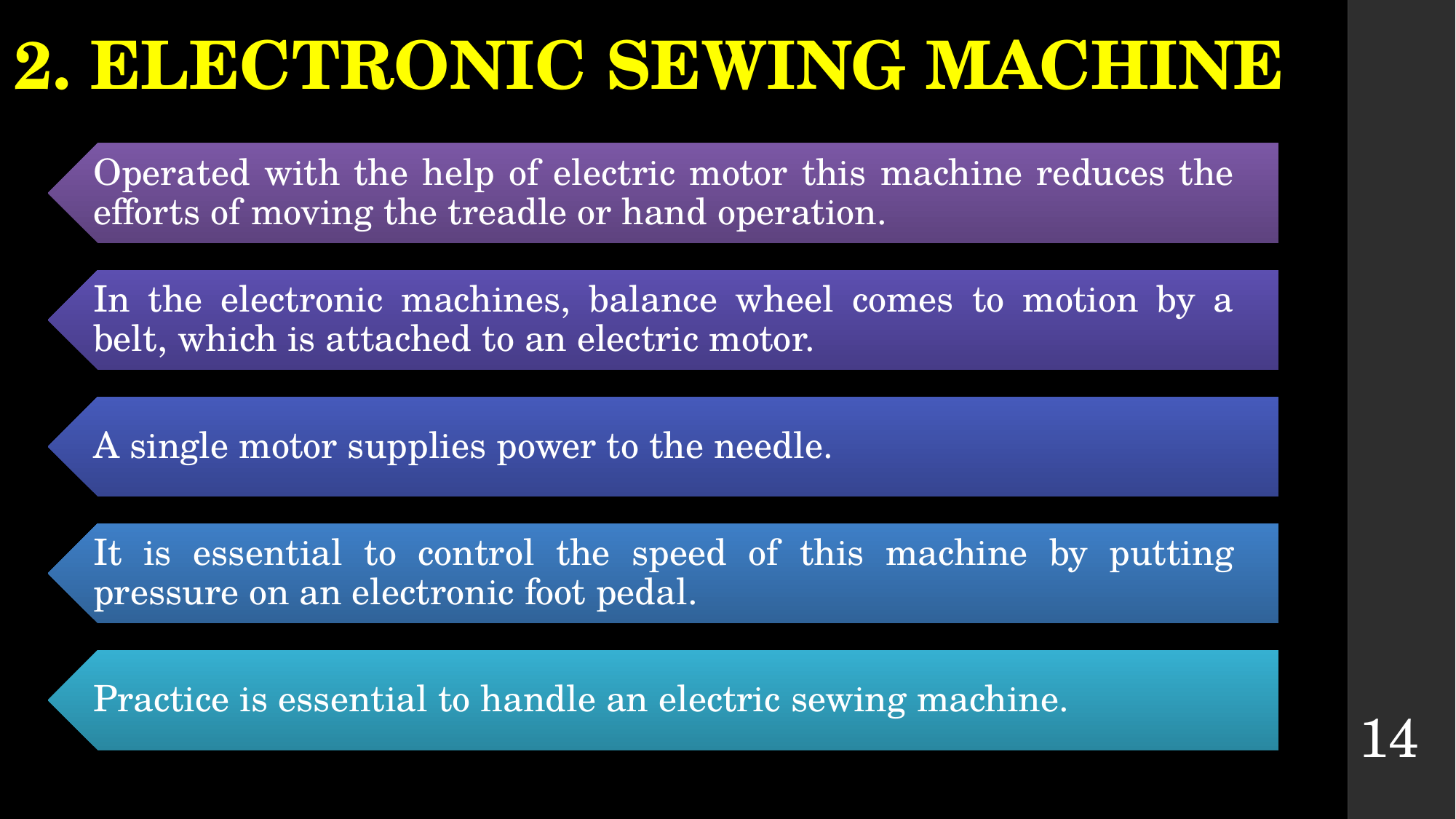

# 2. ELECTRONIC SEWING MACHINE
Operated with the help of electric motor this machine reduces the efforts of moving the treadle or hand operation.
In the electronic machines, balance wheel comes to motion by a belt, which is attached to an electric motor.
A single motor supplies power to the needle.
It is essential to control the speed of this machine by putting pressure on an electronic foot pedal.
Practice is essential to handle an electric sewing machine.
14